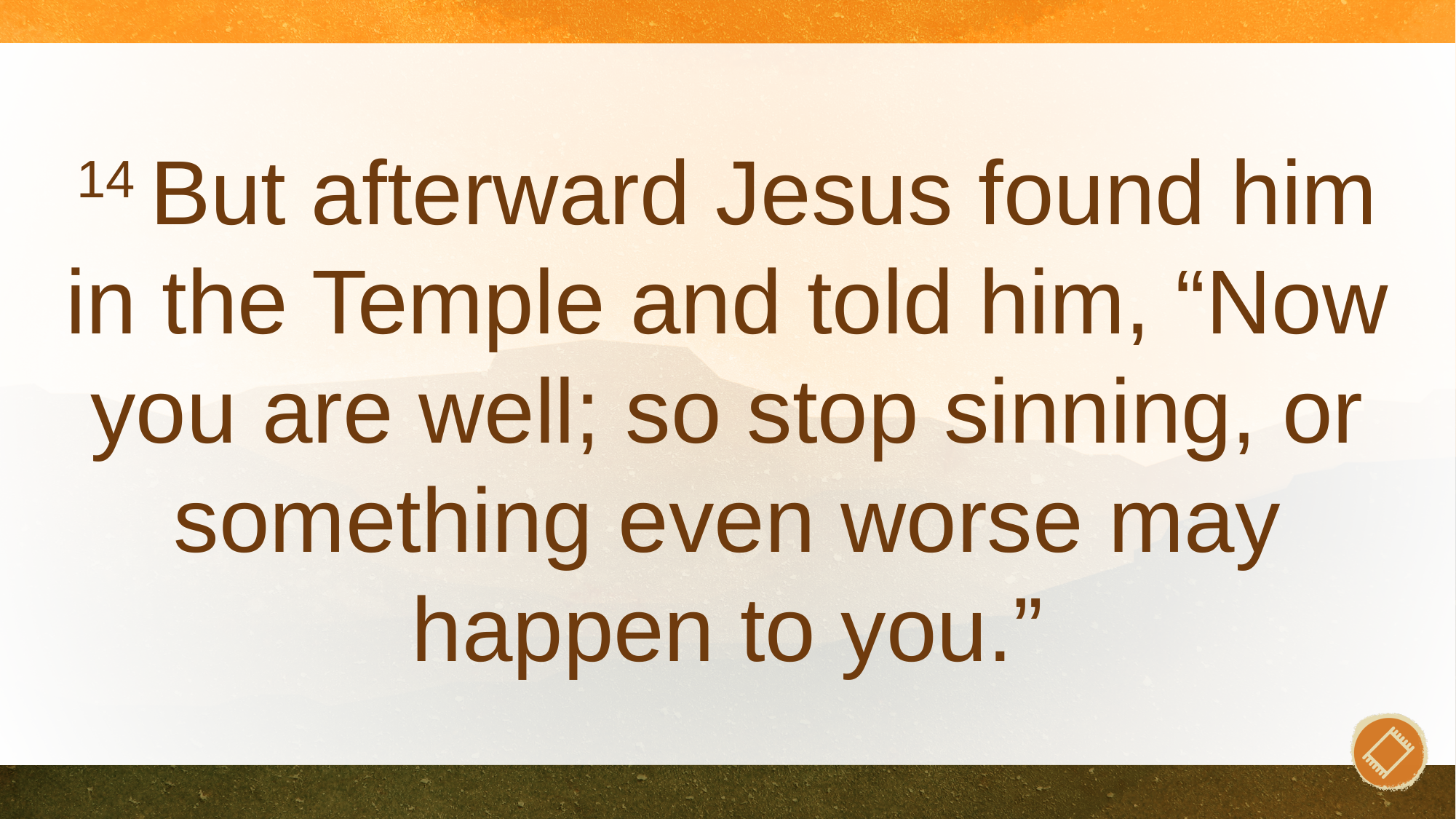

14 But afterward Jesus found him in the Temple and told him, “Now you are well; so stop sinning, or something even worse may happen to you.”